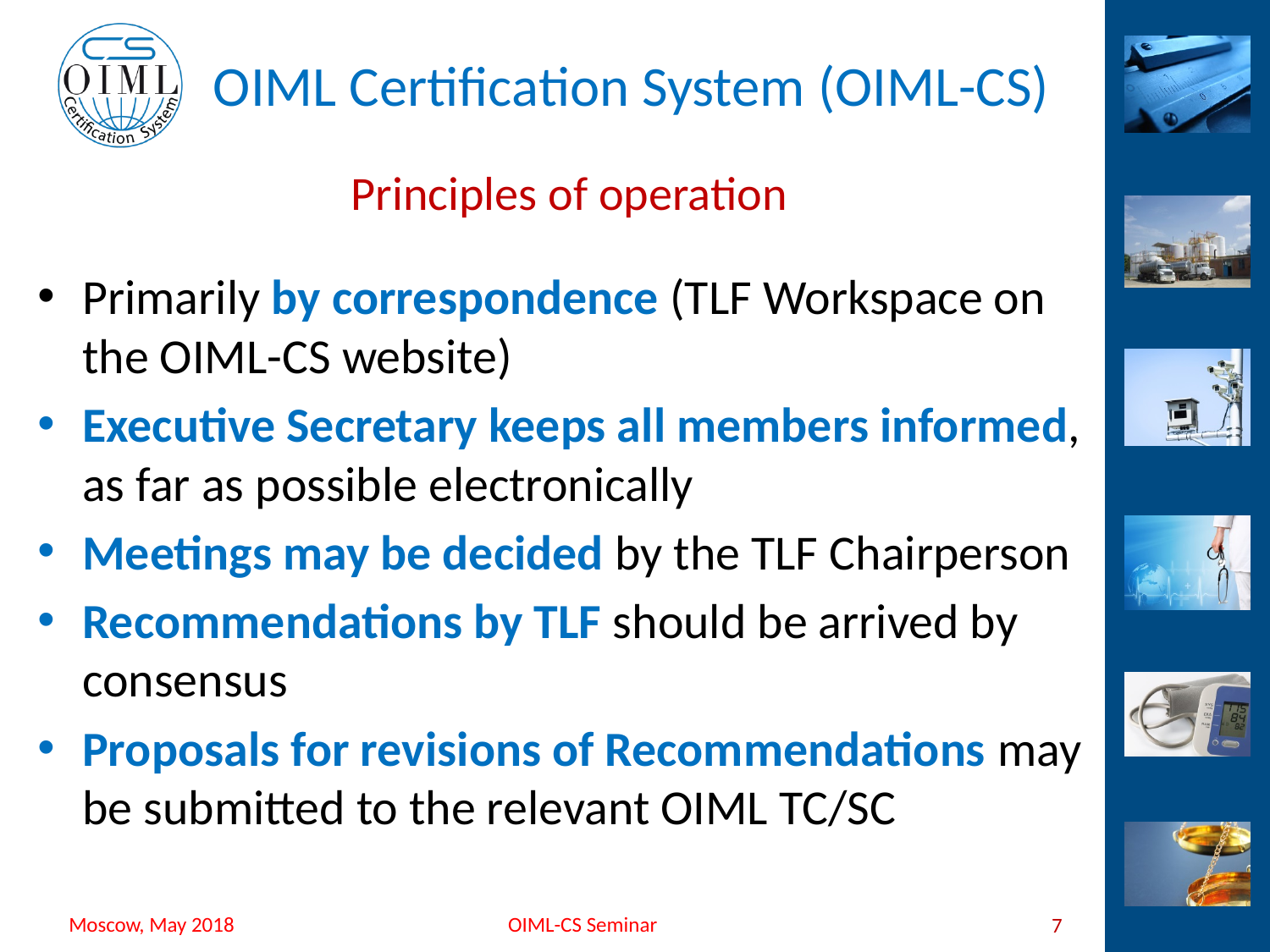

# Principles of operation
Primarily by correspondence (TLF Workspace on the OIML-CS website)
Executive Secretary keeps all members informed, as far as possible electronically
Meetings may be decided by the TLF Chairperson
Recommendations by TLF should be arrived by consensus
Proposals for revisions of Recommendations may be submitted to the relevant OIML TC/SC
7